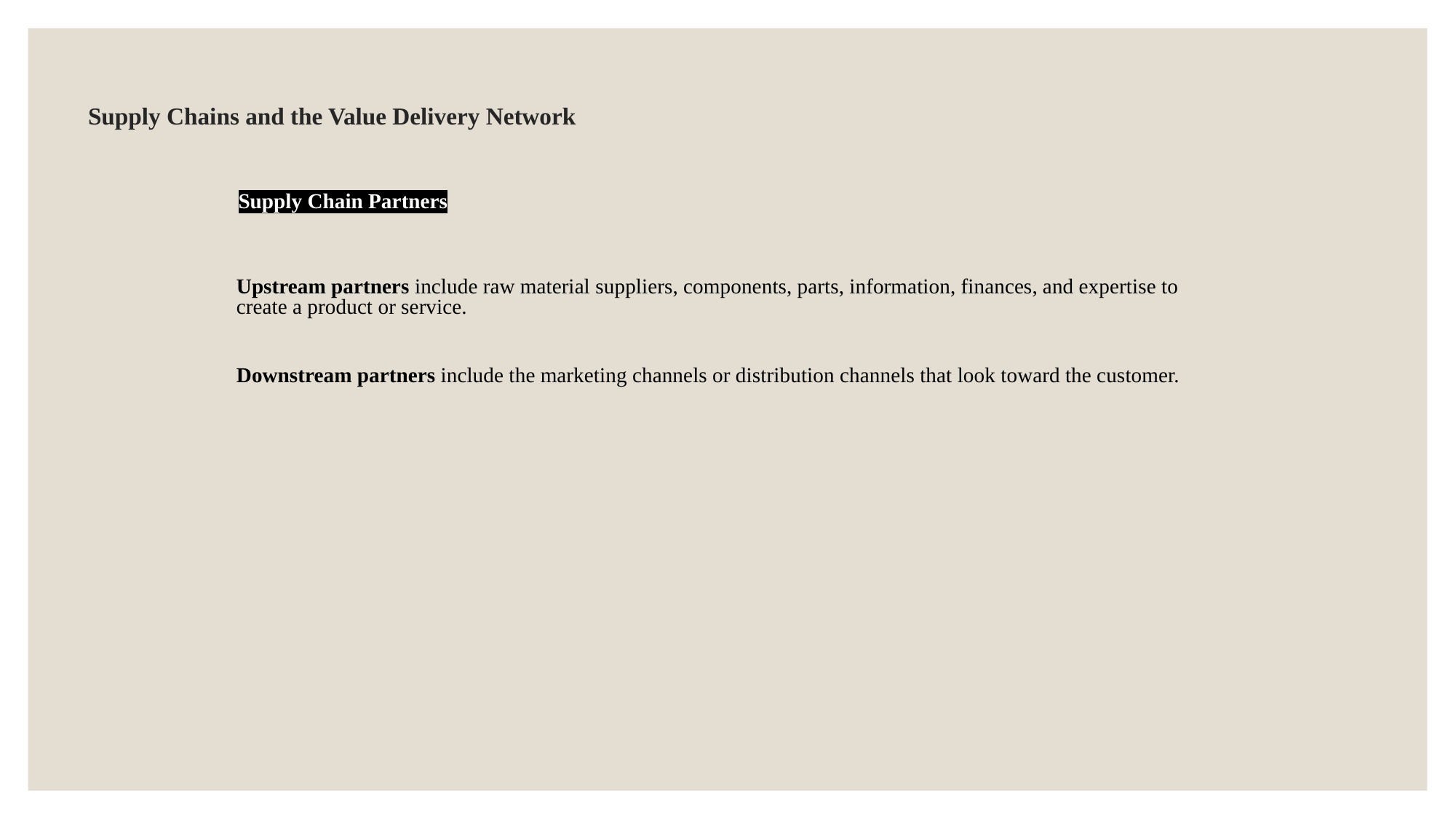

# Supply Chains and the Value Delivery Network
Supply Chain Partners

Upstream partners include raw material suppliers, components, parts, information, finances, and expertise to create a product or service.

Downstream partners include the marketing channels or distribution channels that look toward the customer.